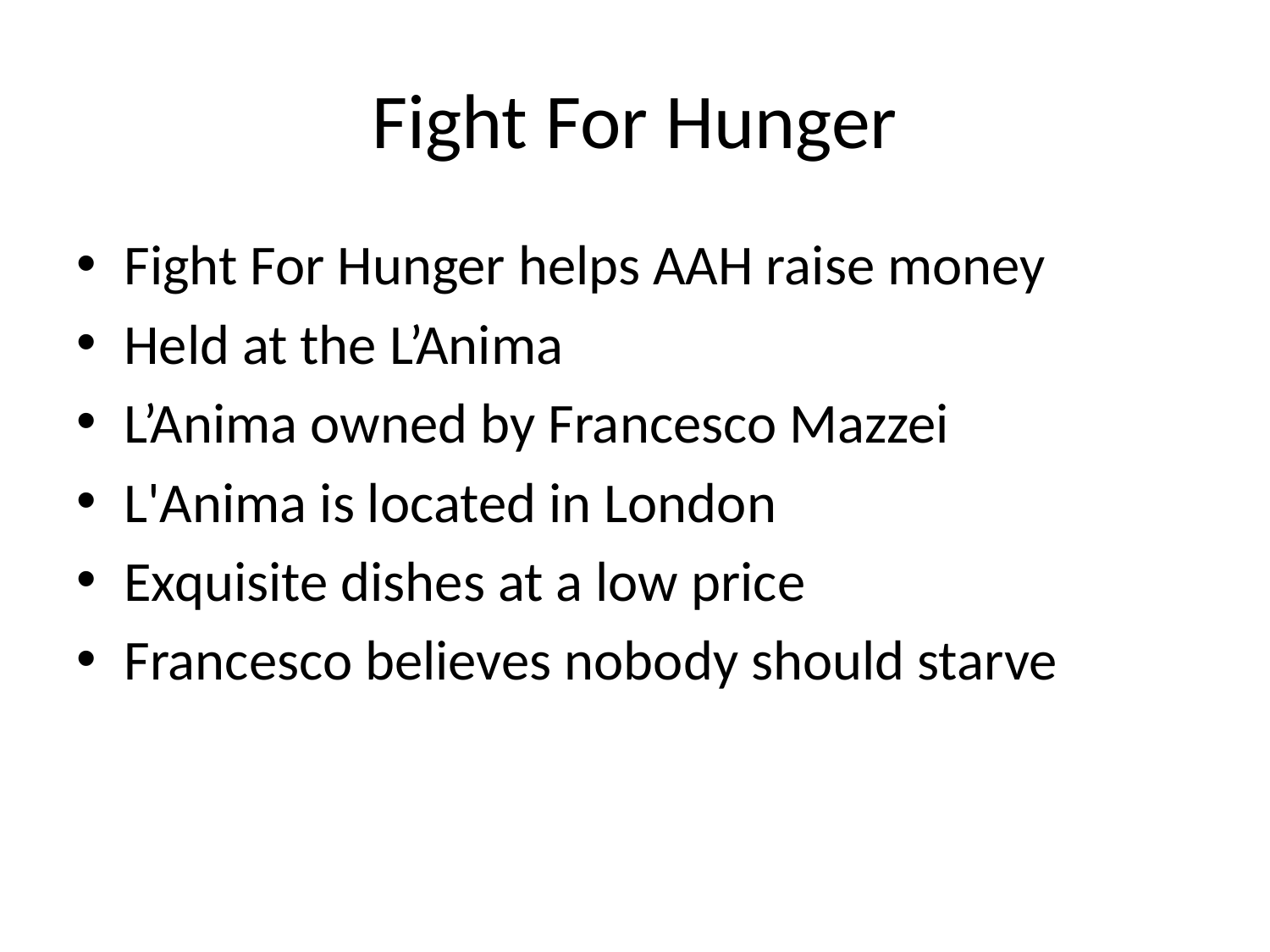

# Fight For Hunger
Fight For Hunger helps AAH raise money
Held at the L’Anima
L’Anima owned by Francesco Mazzei
L'Anima is located in London
Exquisite dishes at a low price
Francesco believes nobody should starve